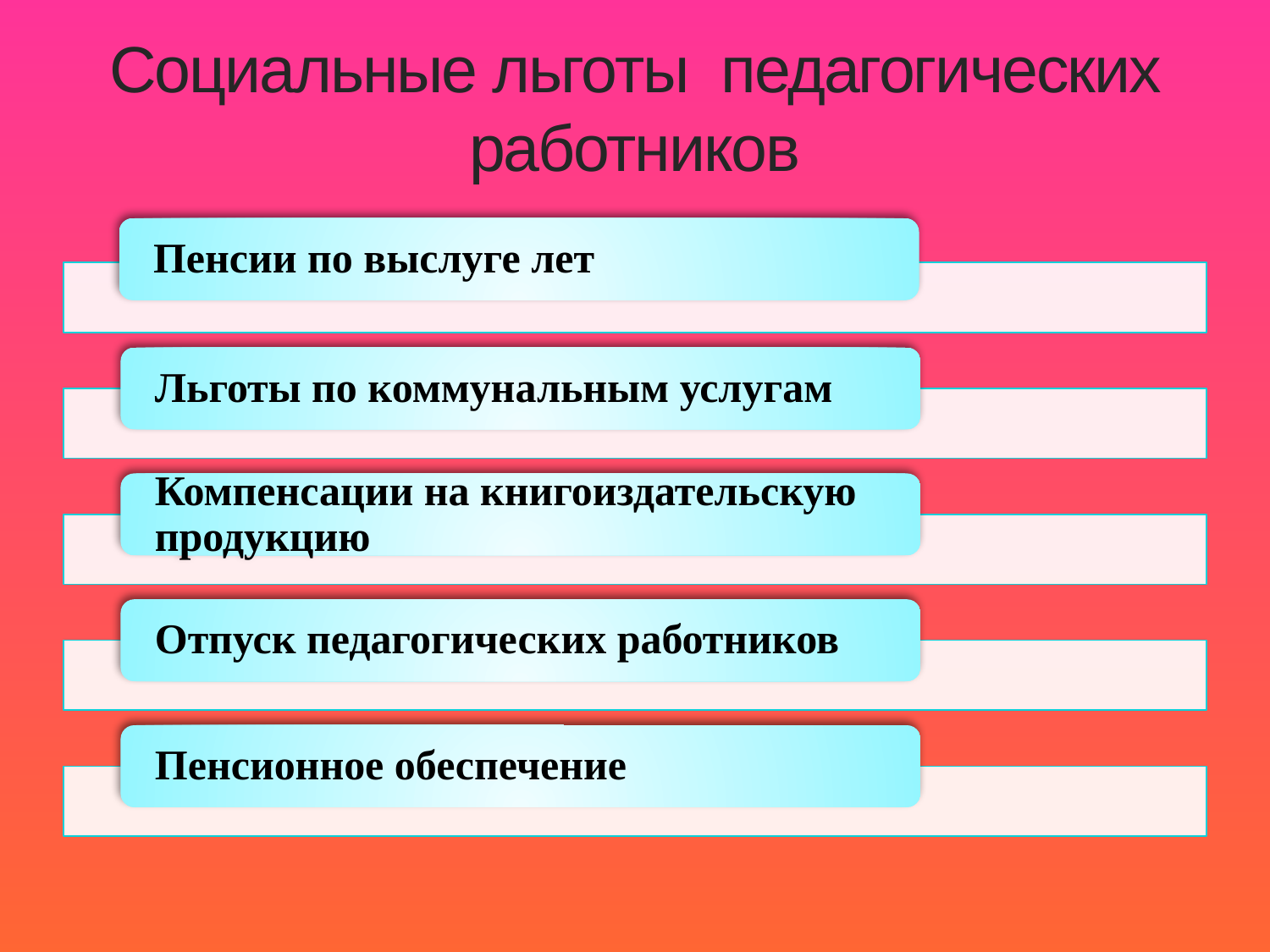

# Социальные льготы  педагогических работников
Пенсии по выслуге лет
Льготы по коммунальным услугам
Компенсации на книгоиздательскую продукцию
Отпуск педагогических работников
Пенсионное обеспечение